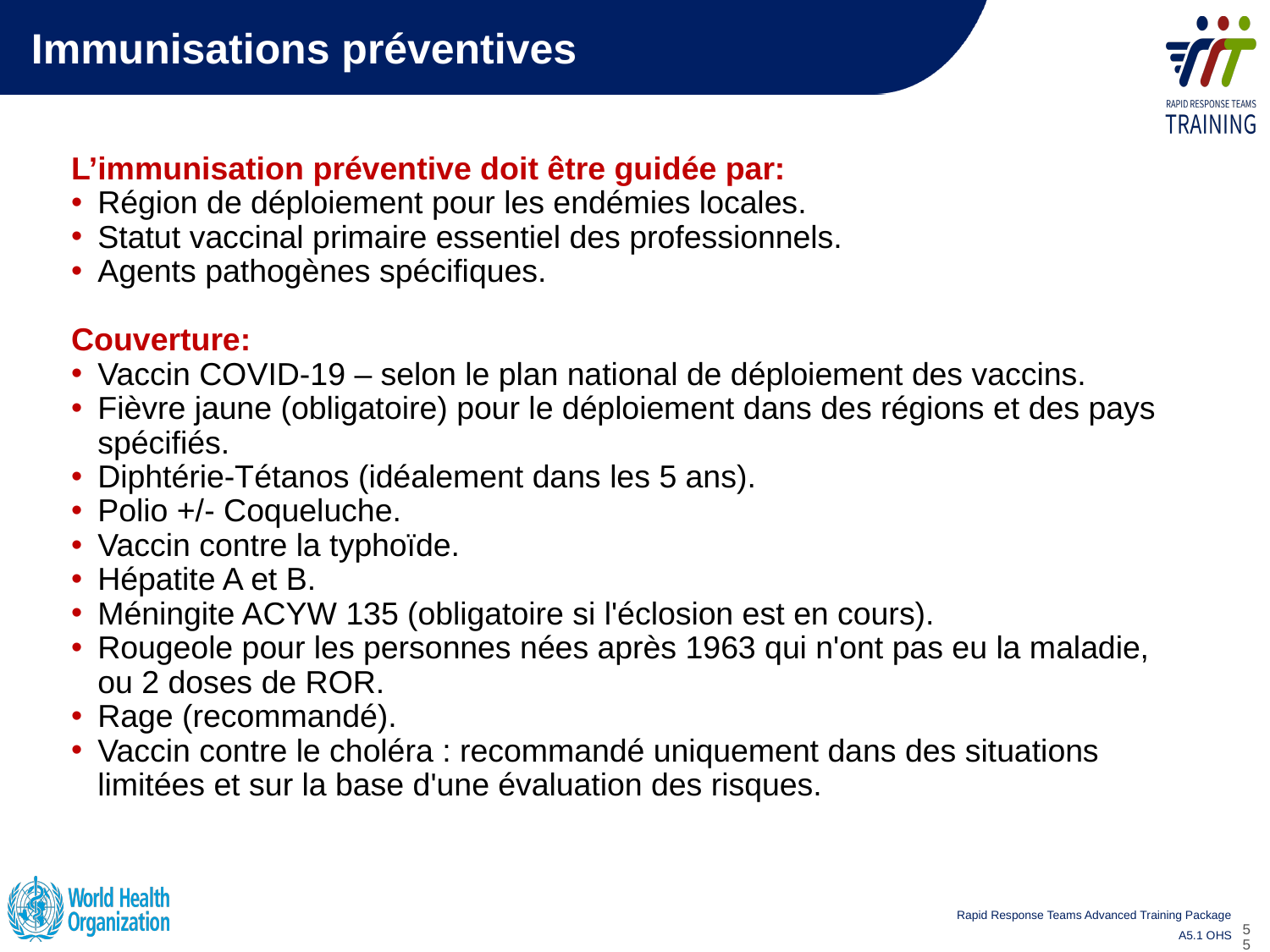

Immunisations préventives
L’immunisation préventive doit être guidée par:
Région de déploiement pour les endémies locales.
Statut vaccinal primaire essentiel des professionnels.
Agents pathogènes spécifiques.

Couverture:
Vaccin COVID-19 – selon le plan national de déploiement des vaccins.
Fièvre jaune (obligatoire) pour le déploiement dans des régions et des pays spécifiés.
Diphtérie-Tétanos (idéalement dans les 5 ans).
Polio +/- Coqueluche.
Vaccin contre la typhoïde.
Hépatite A et B.
Méningite ACYW 135 (obligatoire si l'éclosion est en cours).
Rougeole pour les personnes nées après 1963 qui n'ont pas eu la maladie, ou 2 doses de ROR.
Rage (recommandé).
Vaccin contre le choléra : recommandé uniquement dans des situations limitées et sur la base d'une évaluation des risques.
55